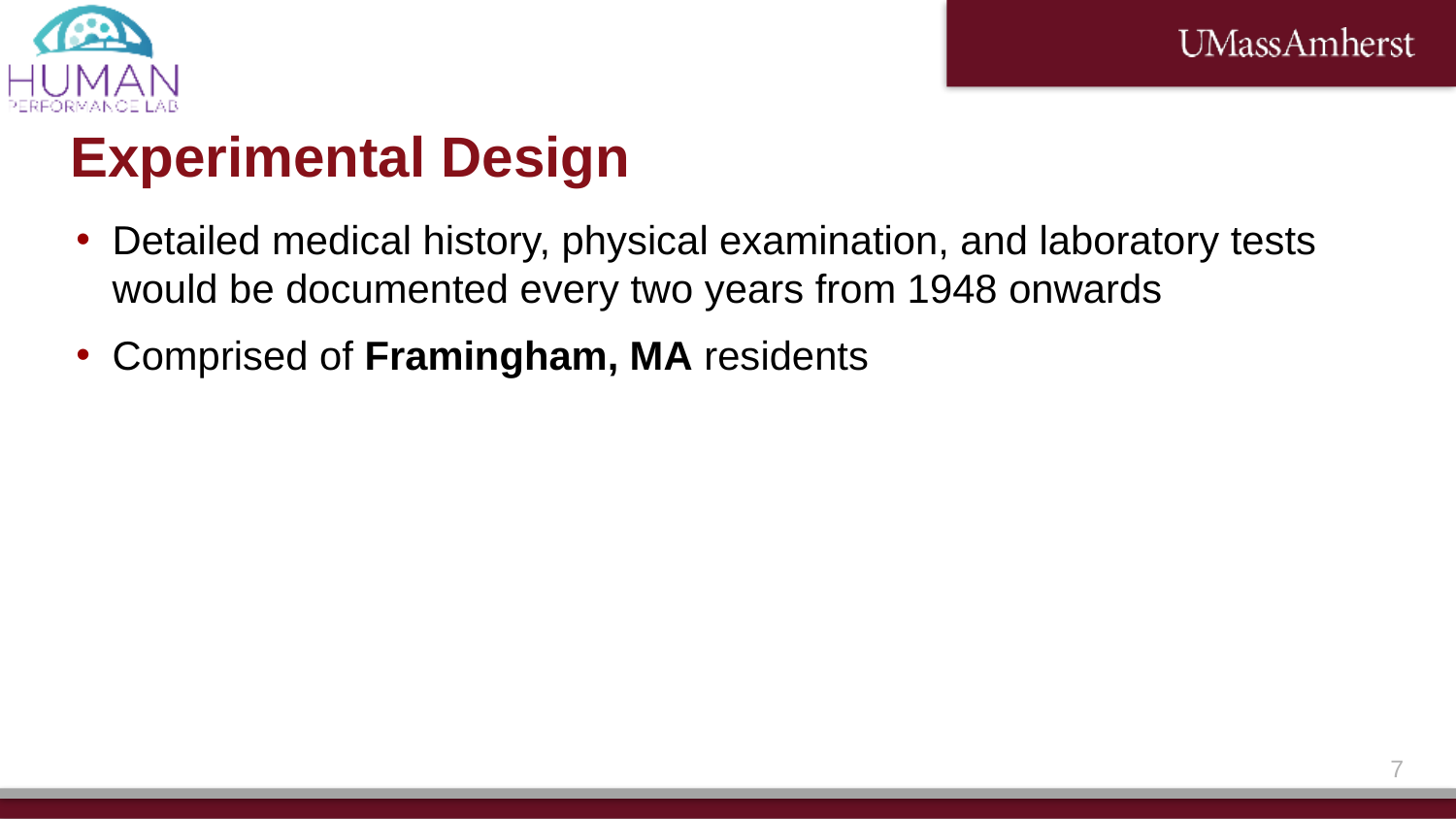

# Experimental Design
Detailed medical history, physical examination, and laboratory tests would be documented every two years from 1948 onwards
Comprised of Framingham, MA residents
7